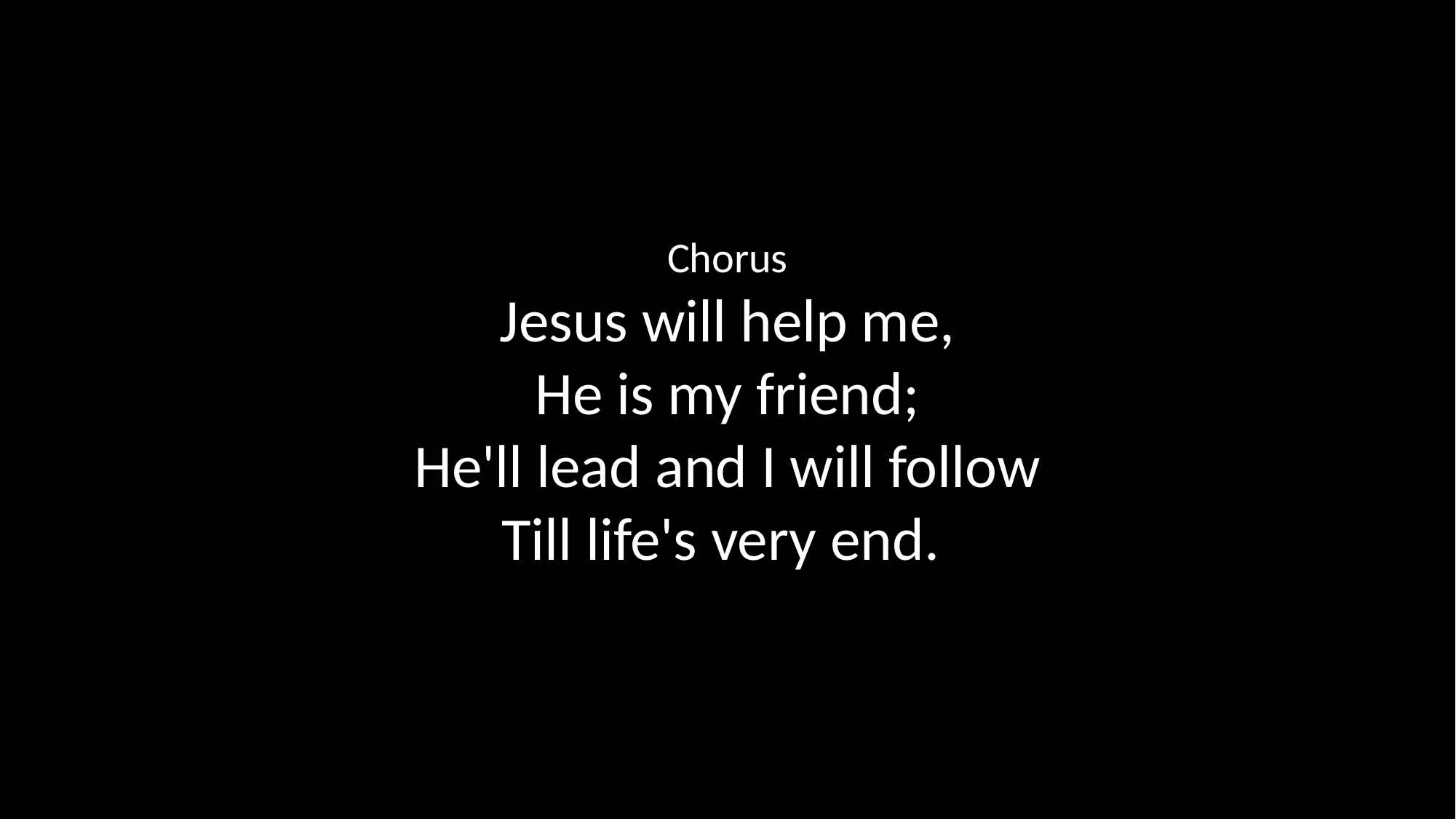

Chorus
Jesus will help me,
He is my friend;
He'll lead and I will follow
Till life's very end.